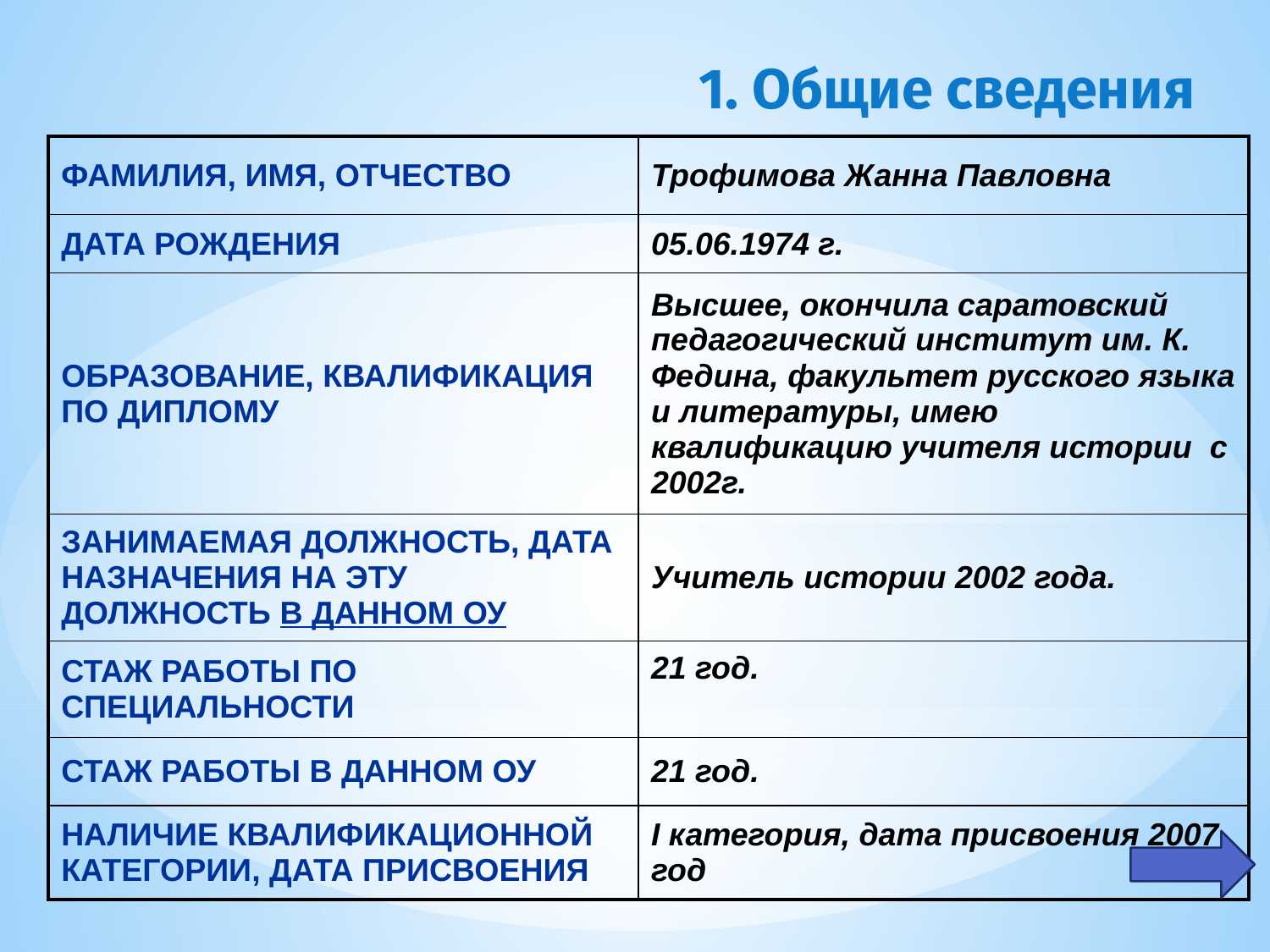

# 1. Общие сведения
| ФАМИЛИЯ, ИМЯ, ОТЧЕСТВО | Трофимова Жанна Павловна |
| --- | --- |
| ДАТА РОЖДЕНИЯ | 05.06.1974 г. |
| ОБРАЗОВАНИЕ, КВАЛИФИКАЦИЯ ПО ДИПЛОМУ | Высшее, окончила саратовский педагогический институт им. К. Федина, факультет русского языка и литературы, имею квалификацию учителя истории с 2002г. |
| ЗАНИМАЕМАЯ ДОЛЖНОСТЬ, ДАТА НАЗНАЧЕНИЯ НА ЭТУ ДОЛЖНОСТЬ В ДАННОМ ОУ | Учитель истории 2002 года. |
| СТАЖ РАБОТЫ ПО СПЕЦИАЛЬНОСТИ | 21 год. |
| СТАЖ РАБОТЫ В ДАННОМ ОУ | 21 год. |
| НАЛИЧИЕ КВАЛИФИКАЦИОННОЙ КАТЕГОРИИ, ДАТА ПРИСВОЕНИЯ | I категория, дата присвоения 2007 год |